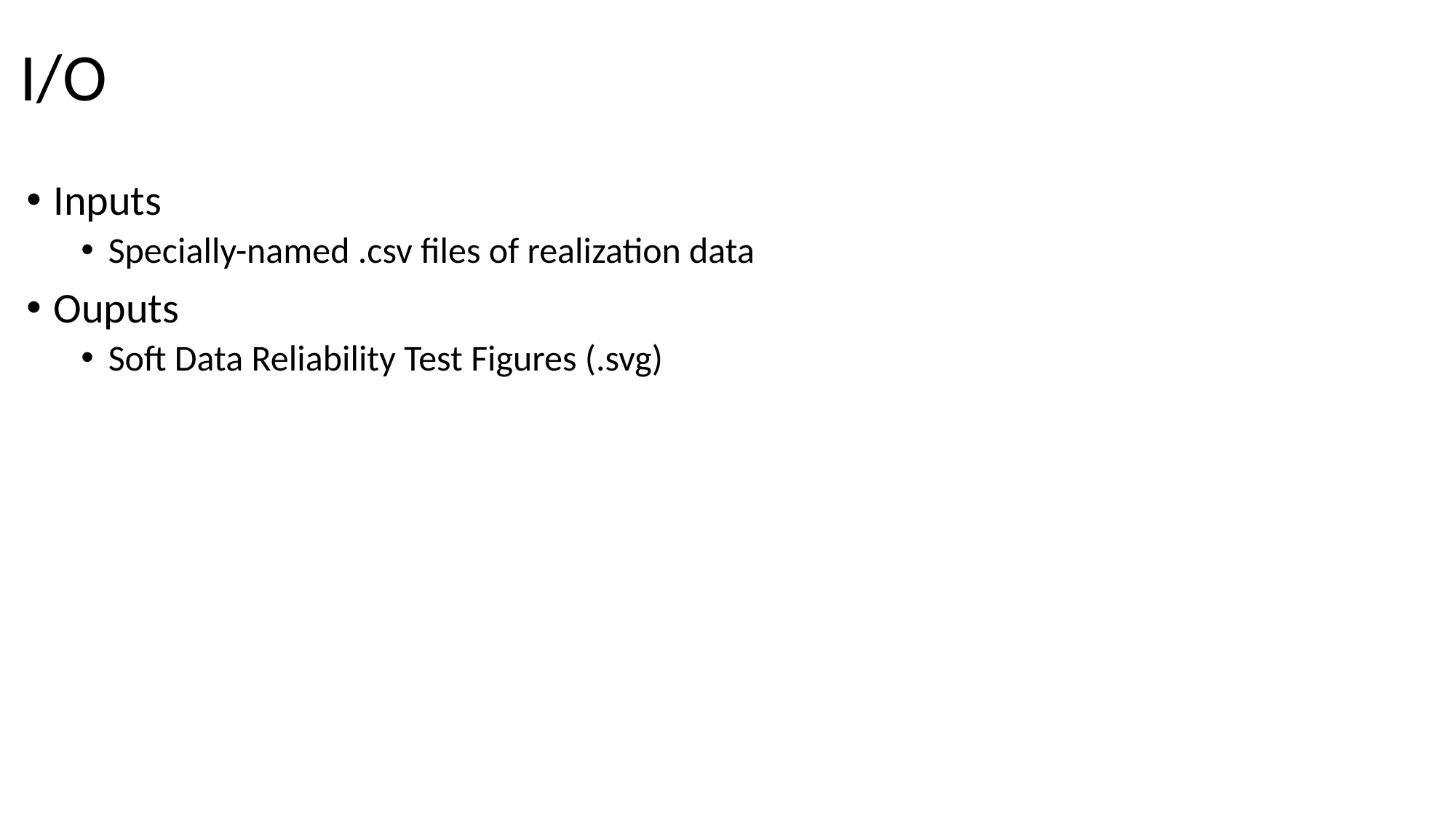

# I/O
Inputs
Specially-named .csv files of realization data
Ouputs
Soft Data Reliability Test Figures (.svg)